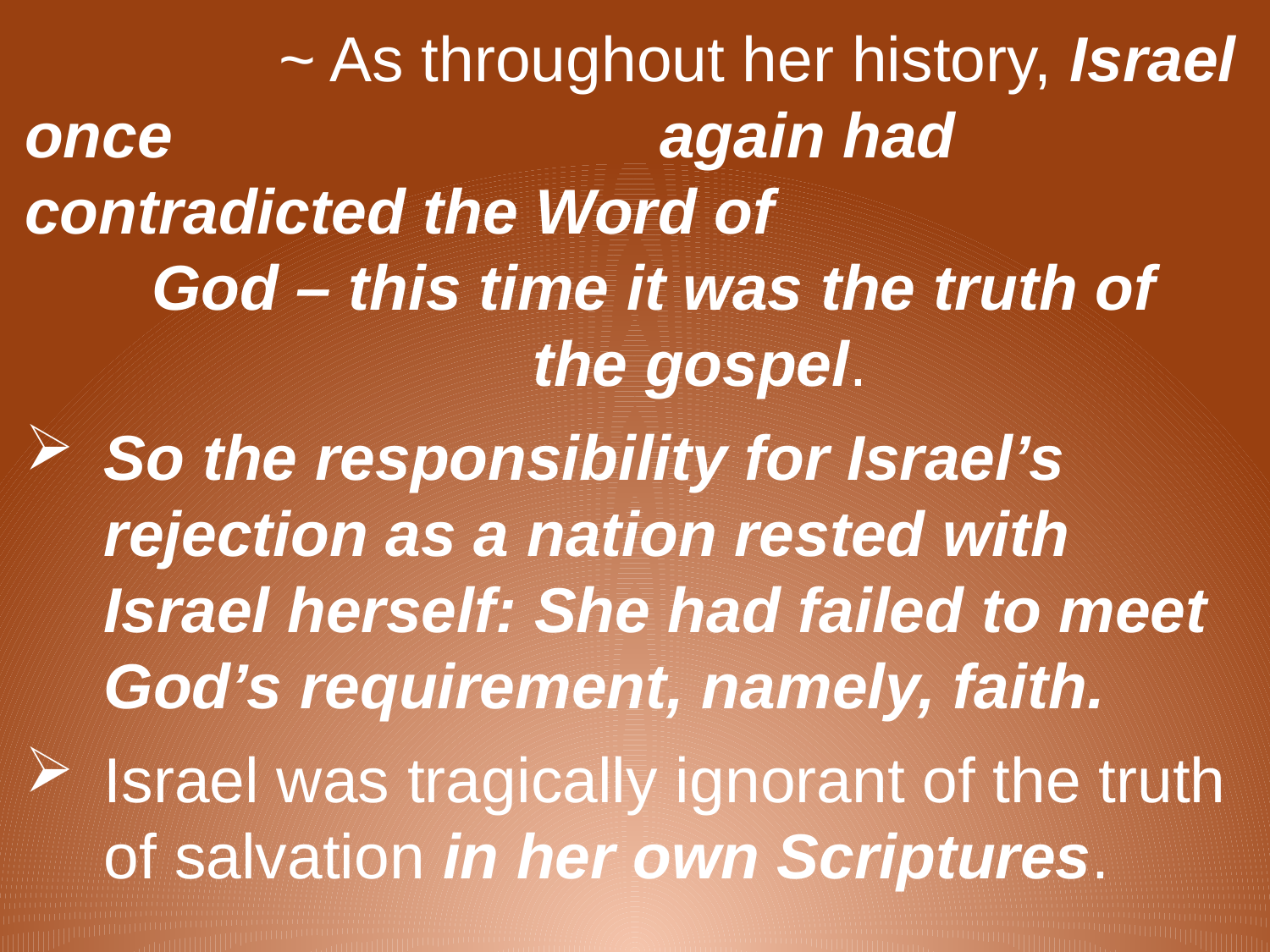

~ As throughout her history, Israel once 				again had contradicted the Word of 				God – this time it was the truth of 				the gospel.
So the responsibility for Israel’s rejection as a nation rested with Israel herself: She had failed to meet God’s requirement, namely, faith.
Israel was tragically ignorant of the truth of salvation in her own Scriptures.